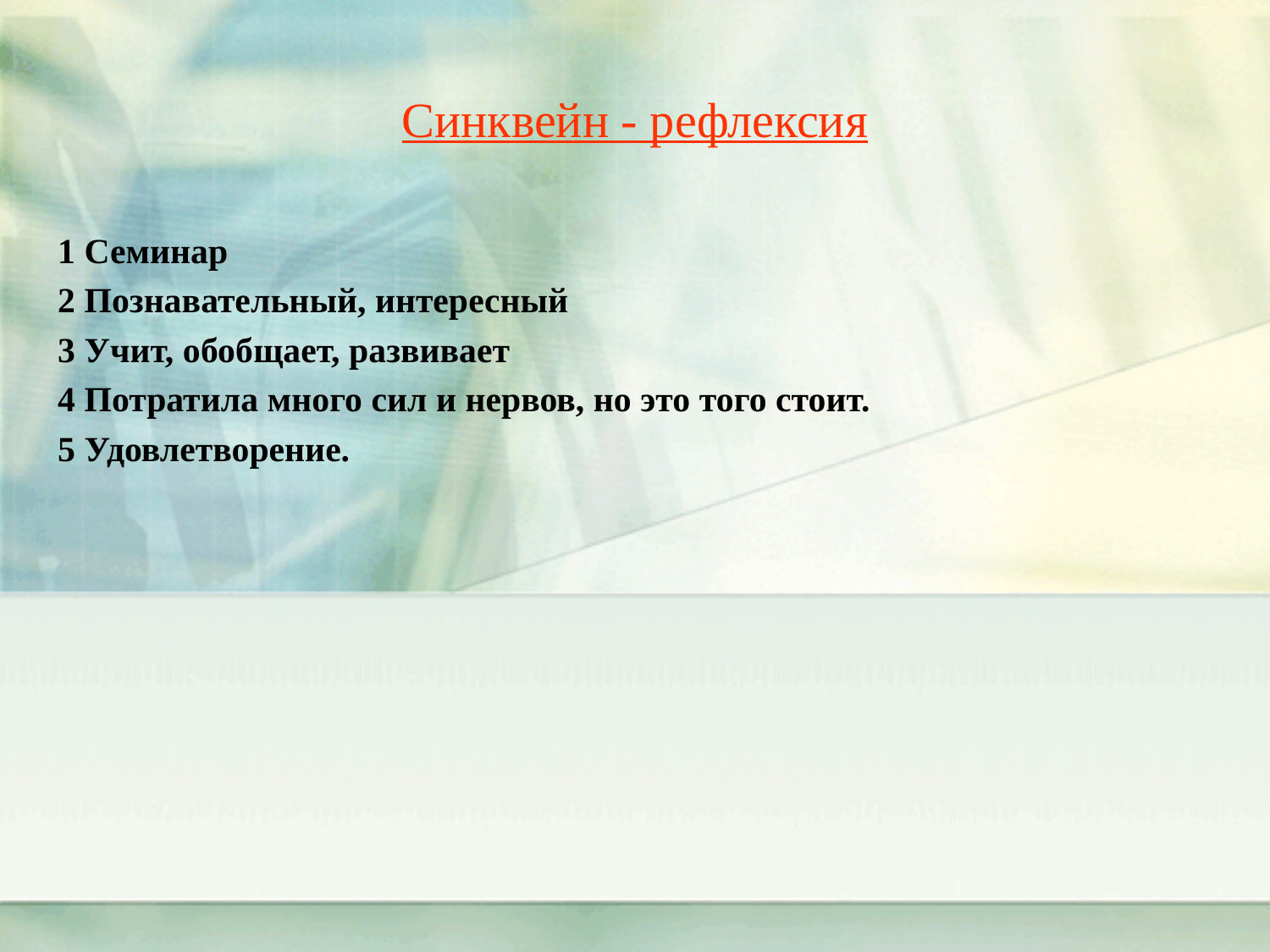

# Синквейн - рефлексия
1 Семинар
2 Познавательный, интересный
3 Учит, обобщает, развивает
4 Потратила много сил и нервов, но это того стоит.
5 Удовлетворение.